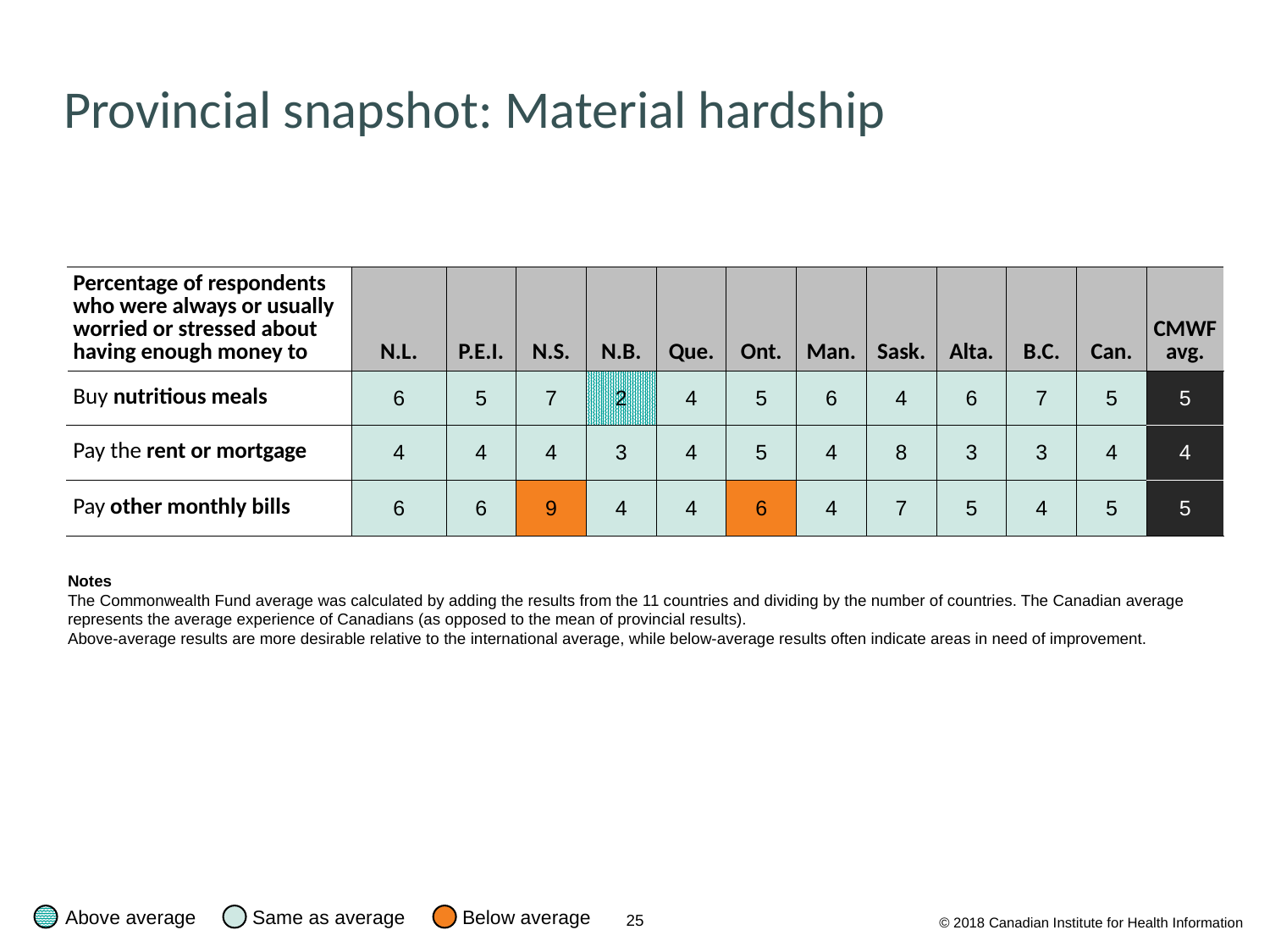

# Provincial snapshot: Material hardship
| Percentage of respondents who were always or usually worried or stressed about having enough money to | N.L. | P.E.I. | N.S. | N.B. | Que. | Ont. | Man. | Sask. | Alta. | B.C. | Can. | CMWF avg. |
| --- | --- | --- | --- | --- | --- | --- | --- | --- | --- | --- | --- | --- |
| Buy nutritious meals | 6 | 5 | 7 | 2 | 4 | 5 | 6 | 4 | 6 | 7 | 5 | 5 |
| Pay the rent or mortgage | 4 | 4 | 4 | 3 | 4 | 5 | 4 | 8 | 3 | 3 | 4 | 4 |
| Pay other monthly bills | 6 | 6 | 9 | 4 | 4 | 6 | 4 | 7 | 5 | 4 | 5 | 5 |
Notes
The Commonwealth Fund average was calculated by adding the results from the 11 countries and dividing by the number of countries. The Canadian average represents the average experience of Canadians (as opposed to the mean of provincial results).
Above-average results are more desirable relative to the international average, while below-average results often indicate areas in need of improvement.
Below average

Above average

Same as average

© 2018 Canadian Institute for Health Information
25